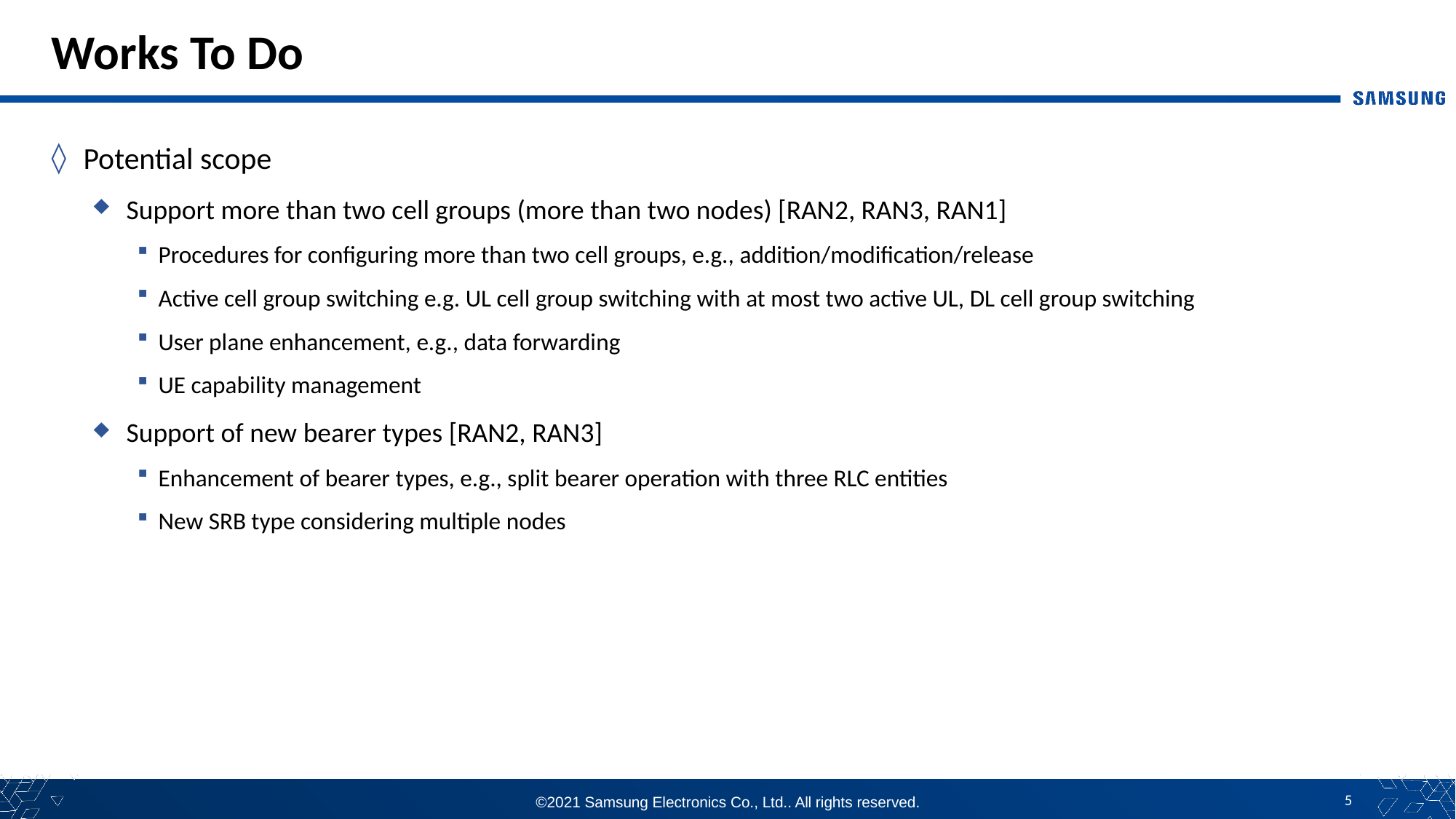

# Works To Do
Potential scope
Support more than two cell groups (more than two nodes) [RAN2, RAN3, RAN1]
Procedures for configuring more than two cell groups, e.g., addition/modification/release
Active cell group switching e.g. UL cell group switching with at most two active UL, DL cell group switching
User plane enhancement, e.g., data forwarding
UE capability management
Support of new bearer types [RAN2, RAN3]
Enhancement of bearer types, e.g., split bearer operation with three RLC entities
New SRB type considering multiple nodes